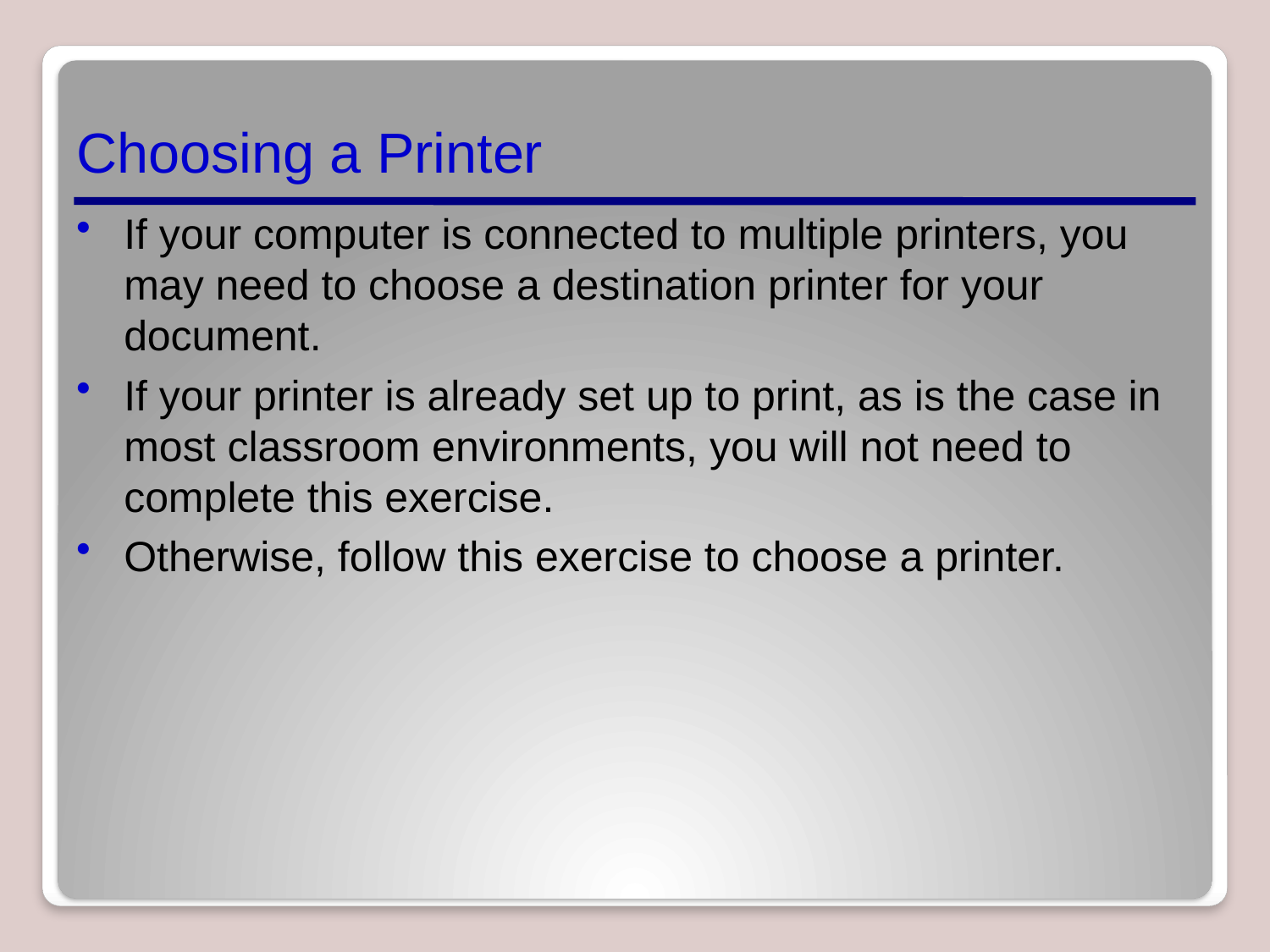

# Choosing a Printer
If your computer is connected to multiple printers, you may need to choose a destination printer for your document.
If your printer is already set up to print, as is the case in most classroom environments, you will not need to complete this exercise.
Otherwise, follow this exercise to choose a printer.